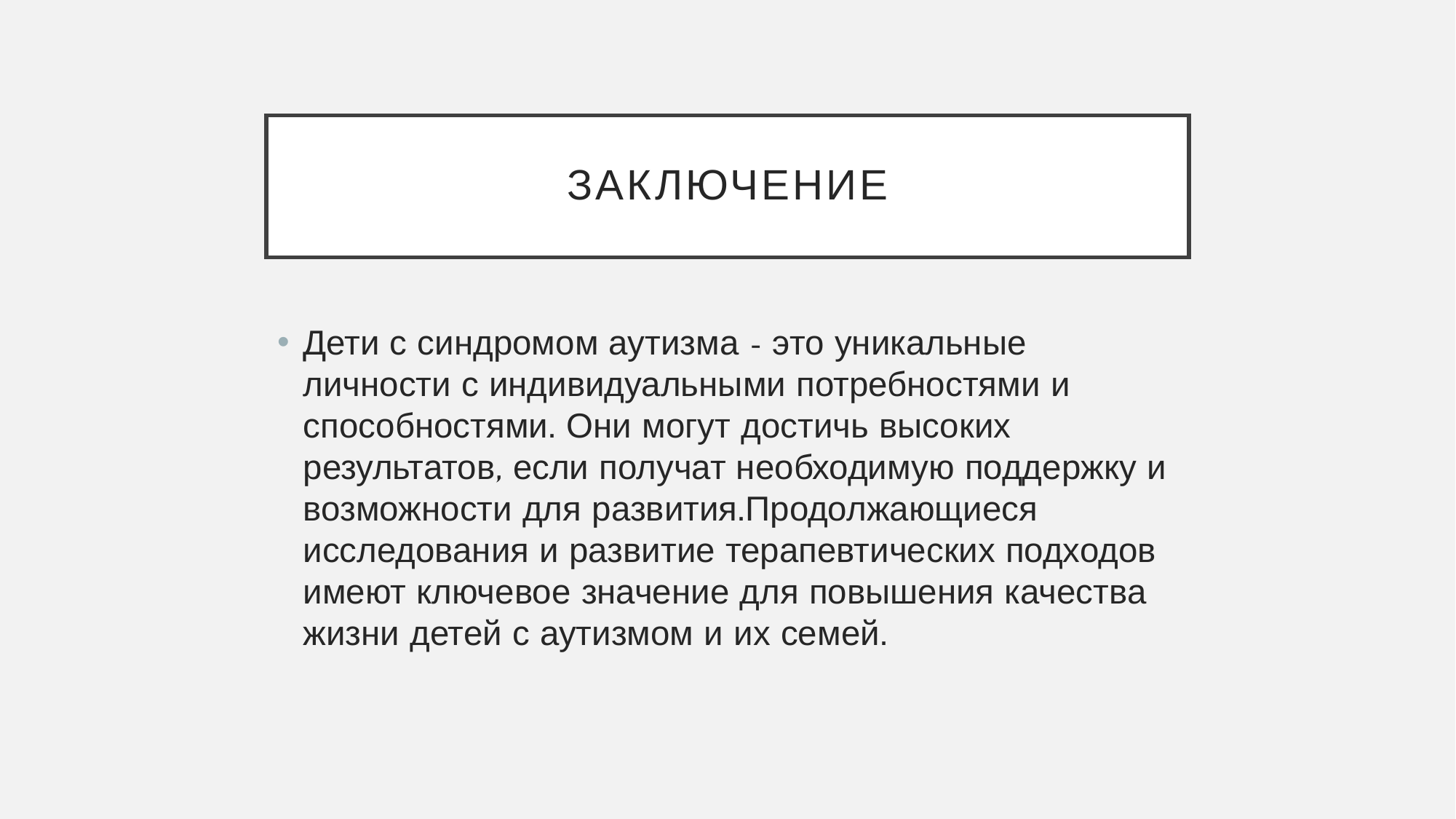

# Заключение
Дети с синдромом аутизма - это уникальные личности с индивидуальными потребностями и способностями. Они могут достичь высоких результатов, если получат необходимую поддержку и возможности для развития.Продолжающиеся исследования и развитие терапевтических подходов имеют ключевое значение для повышения качества жизни детей с аутизмом и их семей.